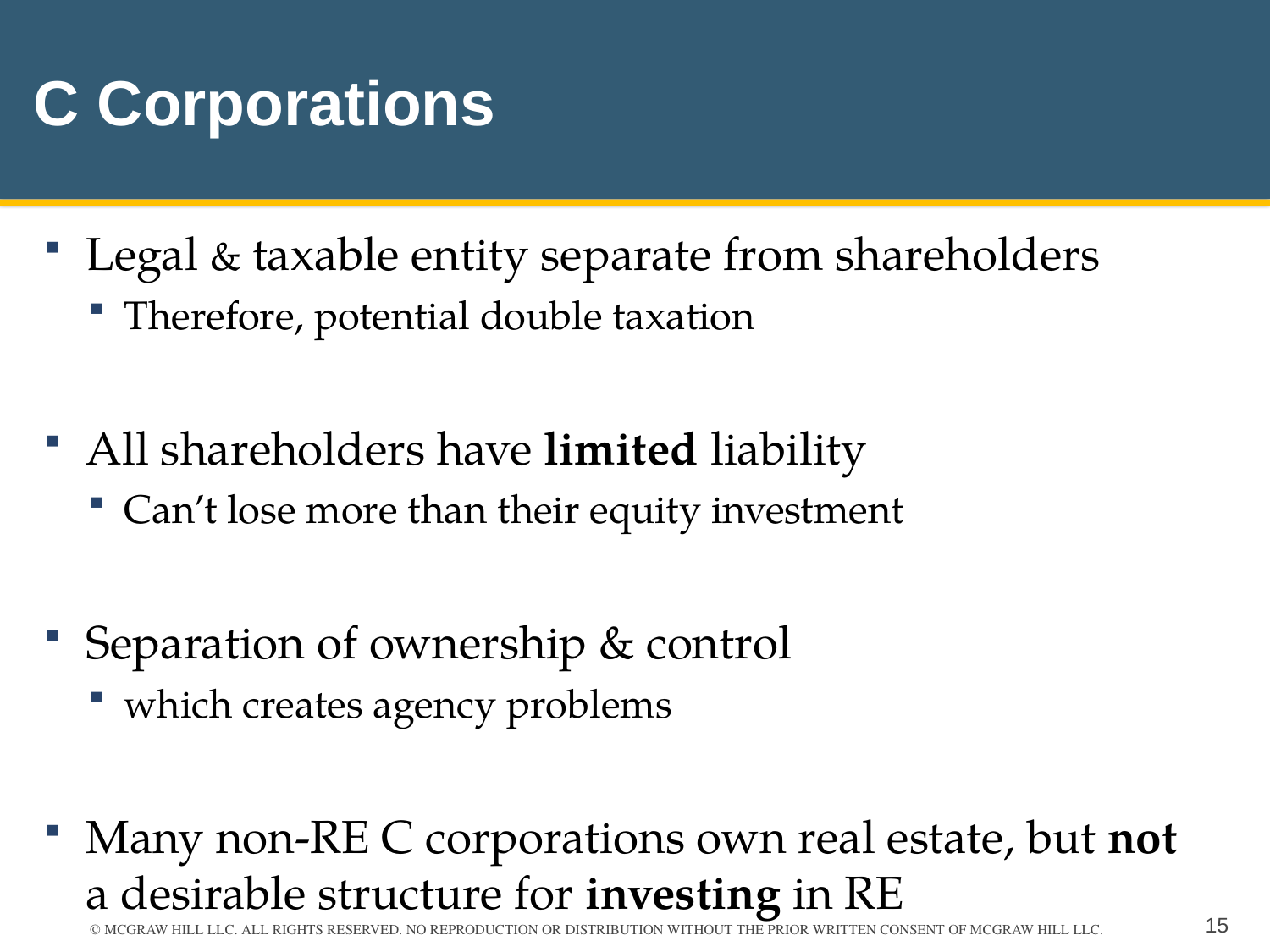

# C Corporations
Legal & taxable entity separate from shareholders
Therefore, potential double taxation

All shareholders have limited liability
Can’t lose more than their equity investment

Separation of ownership & control
which creates agency problems

Many non-RE C corporations own real estate, but not a desirable structure for investing in RE
© MCGRAW HILL LLC. ALL RIGHTS RESERVED. NO REPRODUCTION OR DISTRIBUTION WITHOUT THE PRIOR WRITTEN CONSENT OF MCGRAW HILL LLC.
15